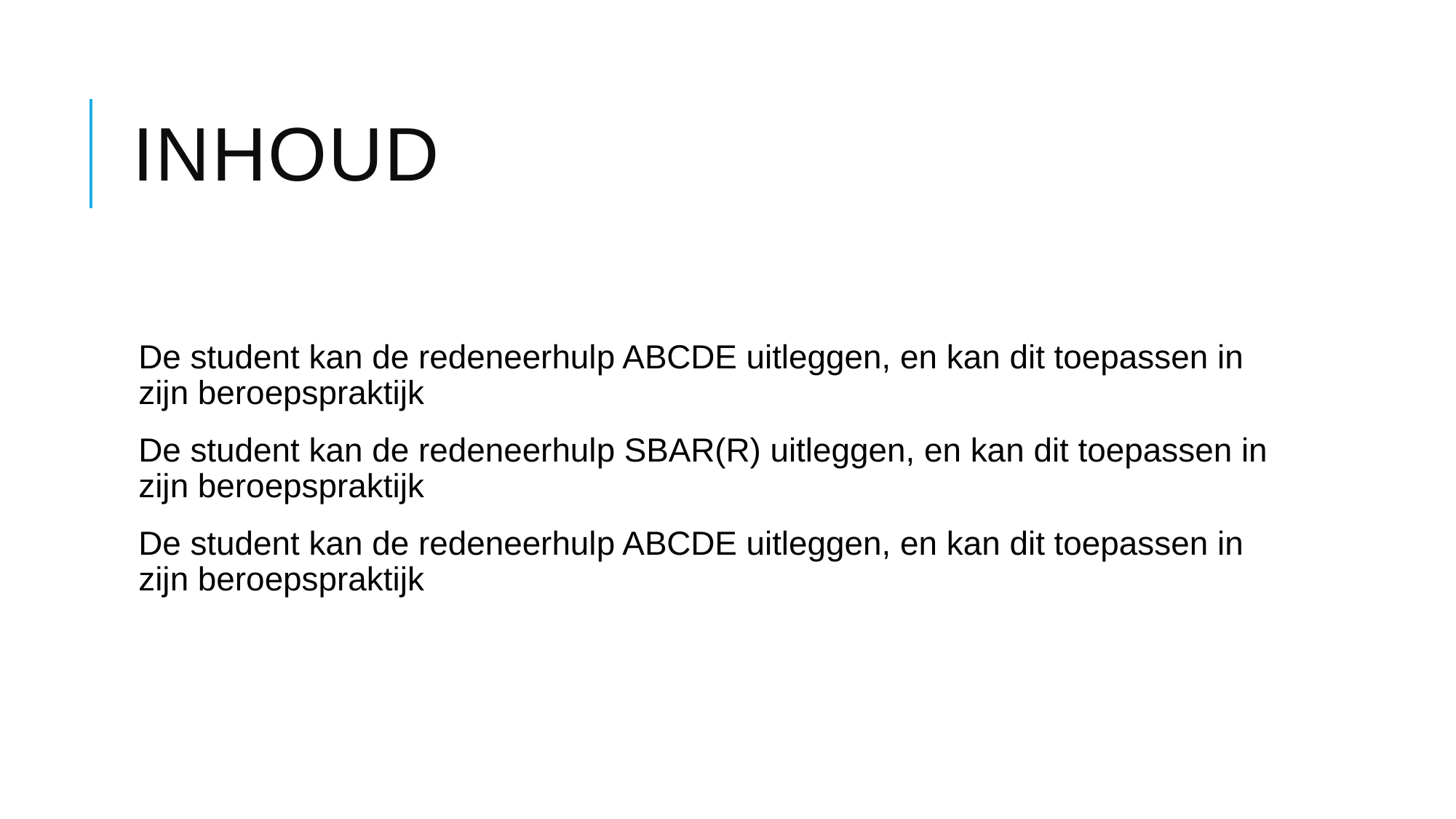

# Inhoud

De student kan de redeneerhulp ABCDE uitleggen, en kan dit toepassen in zijn beroepspraktijk
De student kan de redeneerhulp SBAR(R) uitleggen, en kan dit toepassen in zijn beroepspraktijk
De student kan de redeneerhulp ABCDE uitleggen, en kan dit toepassen in zijn beroepspraktijk